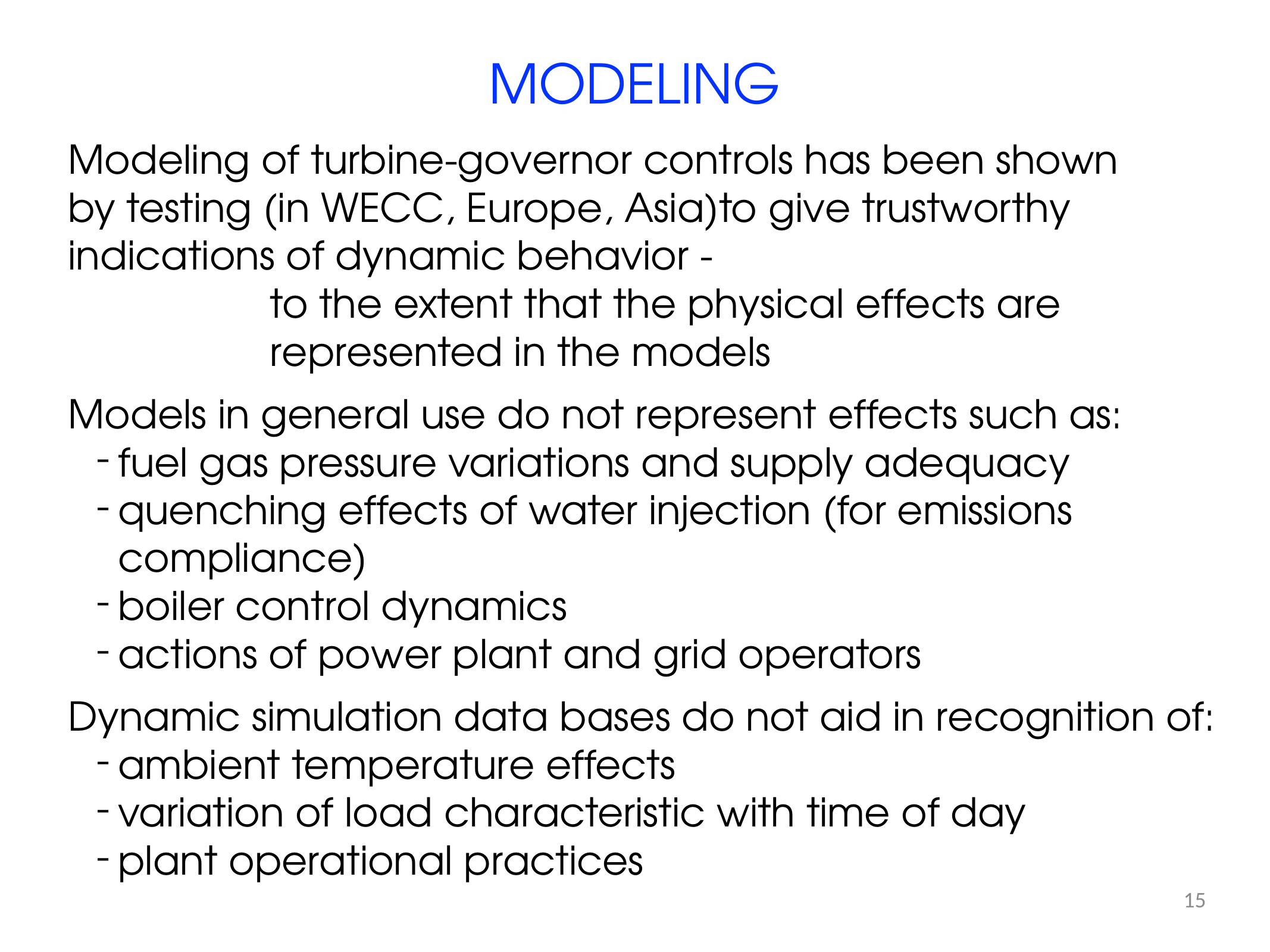

MODELING
Modeling of turbine-governor controls has been shown by testing (in WECC, Europe, Asia)to give trustworthy indications of dynamic behavior -
to the extent that the physical effects are represented in the models
Models in general use do not represent effects such as:
fuel gas pressure variations and supply adequacy
quenching effects of water injection (for emissions compliance)
boiler control dynamics
actions of power plant and grid operators
Dynamic simulation data bases do not aid in recognition of:
ambient temperature effects
variation of load characteristic with time of day
plant operational practices
15